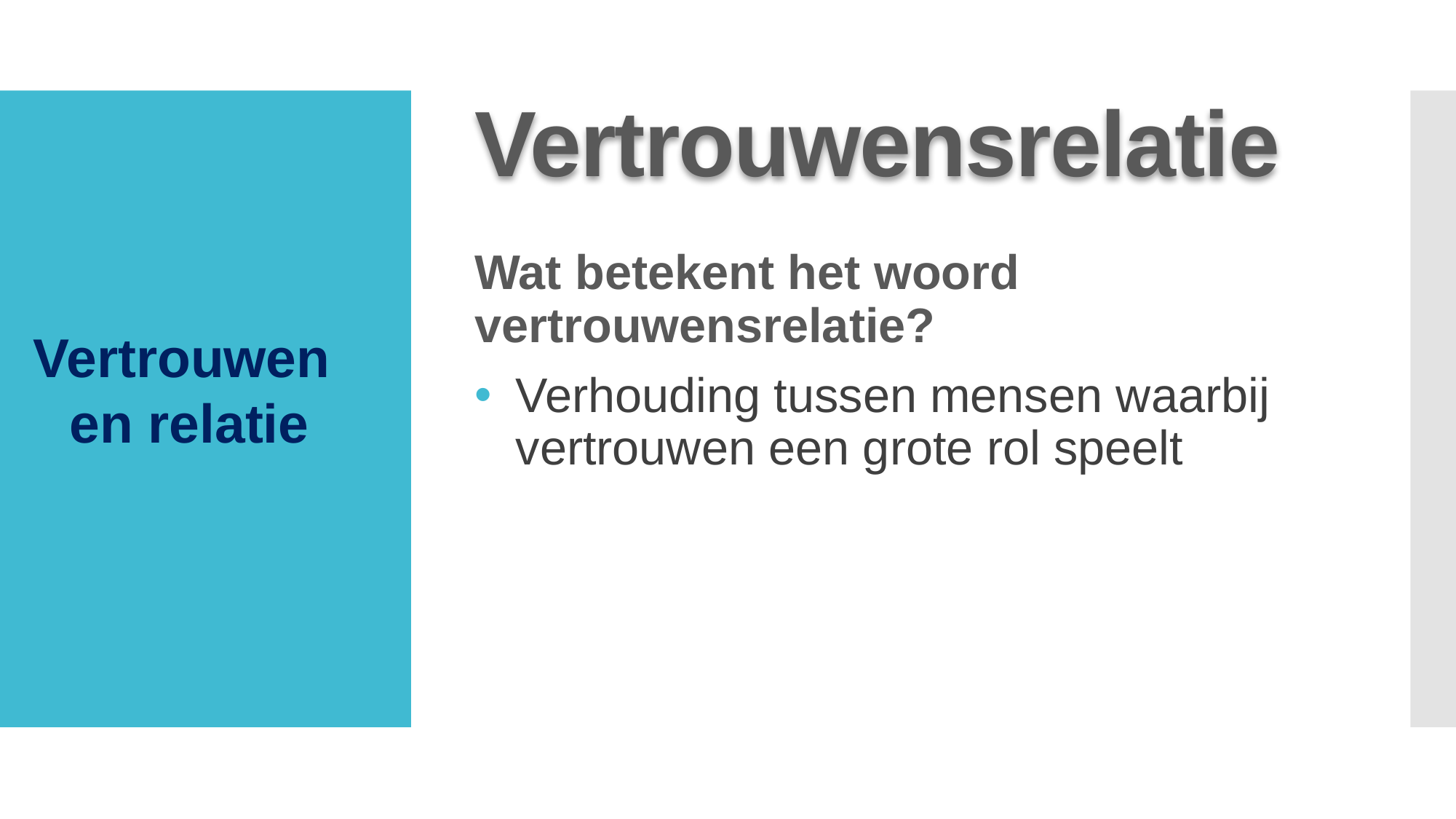

# Vertrouwensrelatie
Wat betekent het woord vertrouwensrelatie?
Verhouding tussen mensen waarbij vertrouwen een grote rol speelt

Vertrouwen
en relatie